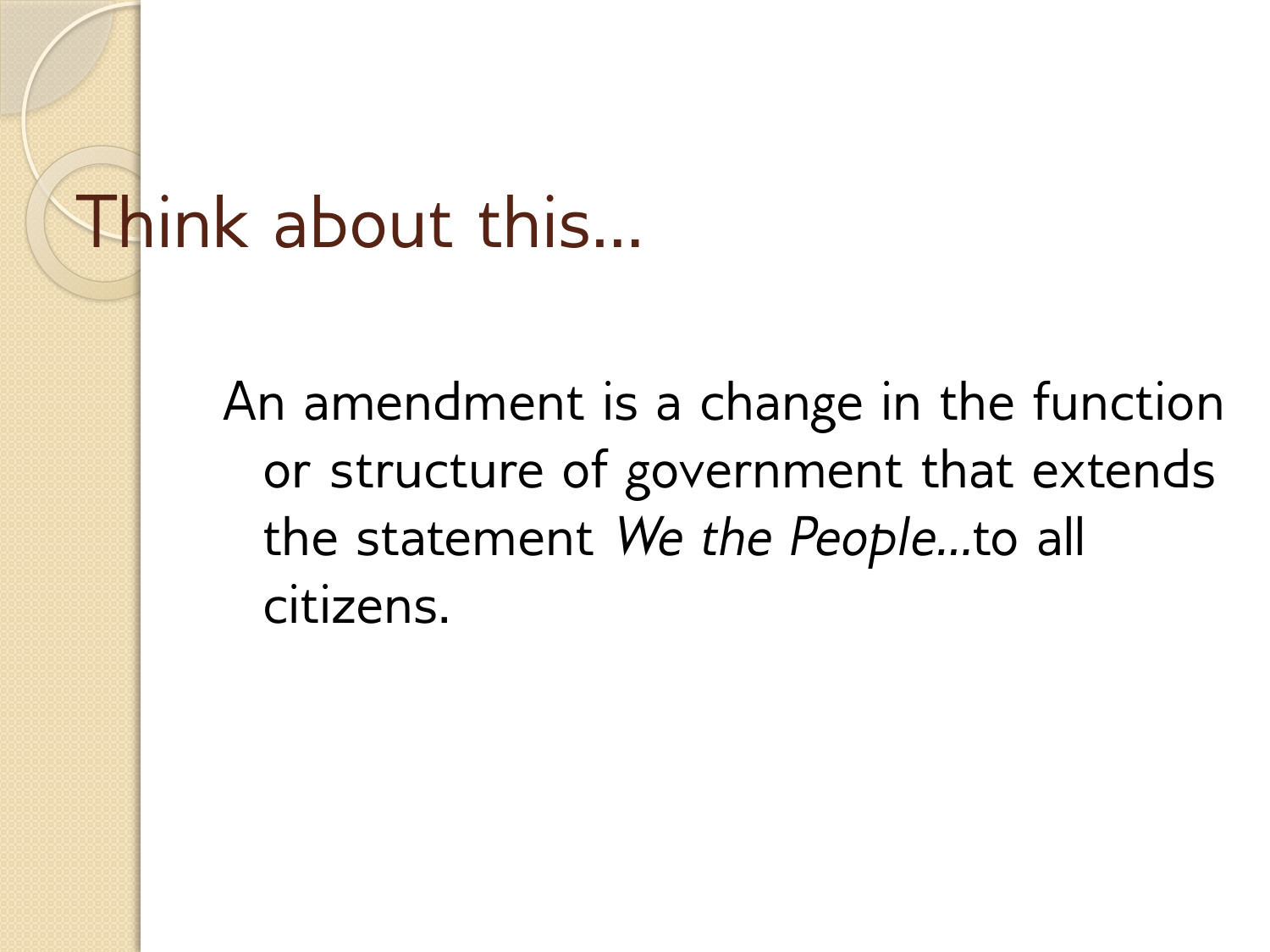

# Think about this…

An amendment is a change in the function or structure of government that extends the statement We the People…to all citizens.